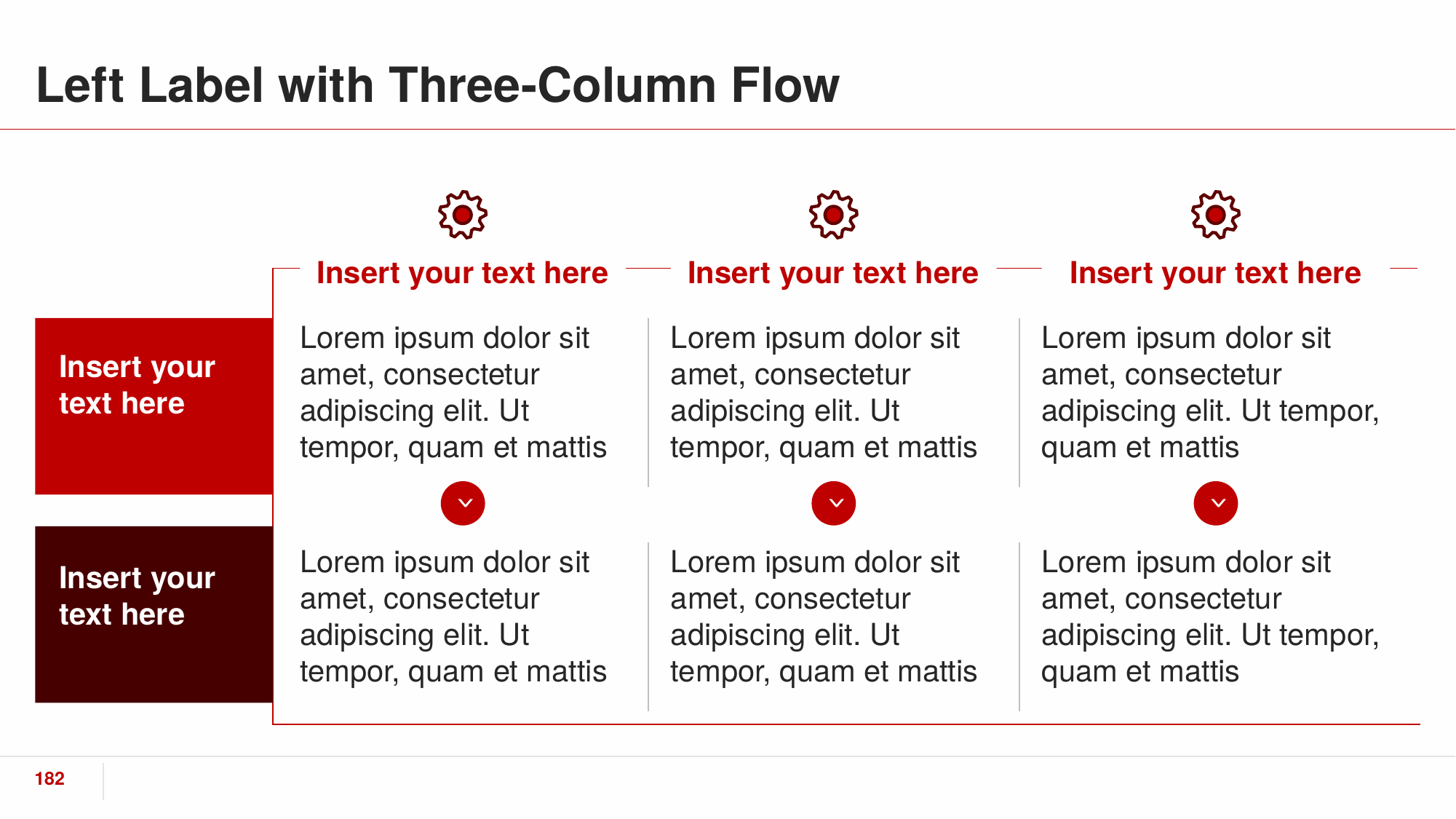

# Left Label with Three-Column Flow

Insert your text here
Insert your text here
Insert your text here

Lorem ipsum dolor sit amet, consectetur adipiscing elit. Ut tempor, quam et mattis
Lorem ipsum dolor sit amet, consectetur adipiscing elit. Ut tempor, quam et mattis
Lorem ipsum dolor sit amet, consectetur adipiscing elit. Ut tempor, quam et mattis
Insert your text here
Text
<
<
<

Lorem ipsum dolor sit amet, consectetur adipiscing elit. Ut tempor, quam et mattis
Lorem ipsum dolor sit amet, consectetur adipiscing elit. Ut tempor, quam et mattis
Lorem ipsum dolor sit amet, consectetur adipiscing elit. Ut tempor, quam et mattis
Insert your text here
182